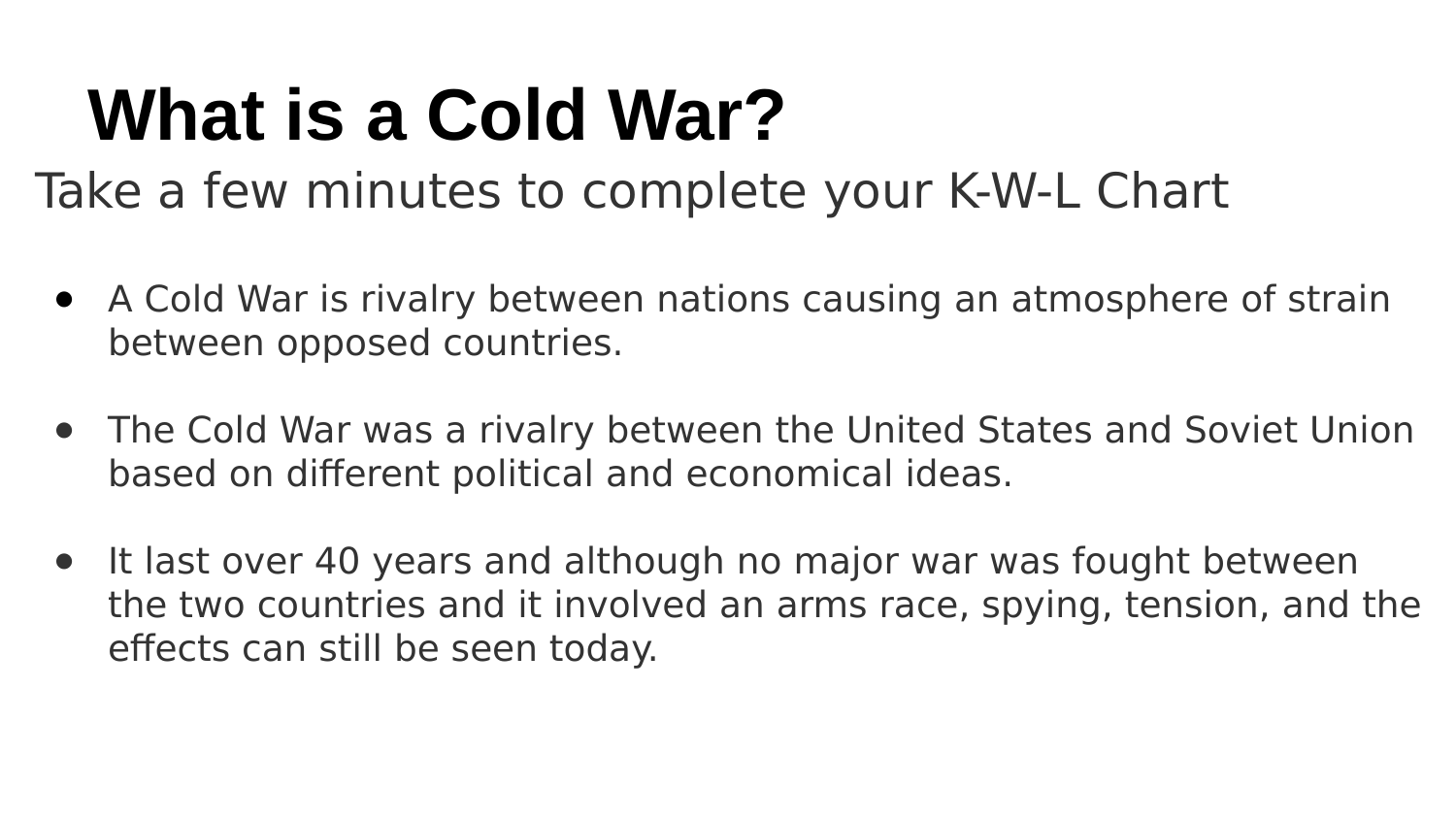

# What is a Cold War?
Take a few minutes to complete your K-W-L Chart

A Cold War is rivalry between nations causing an atmosphere of strain between opposed countries.

The Cold War was a rivalry between the United States and Soviet Union based on different political and economical ideas.

It last over 40 years and although no major war was fought between the two countries and it involved an arms race, spying, tension, and the effects can still be seen today.